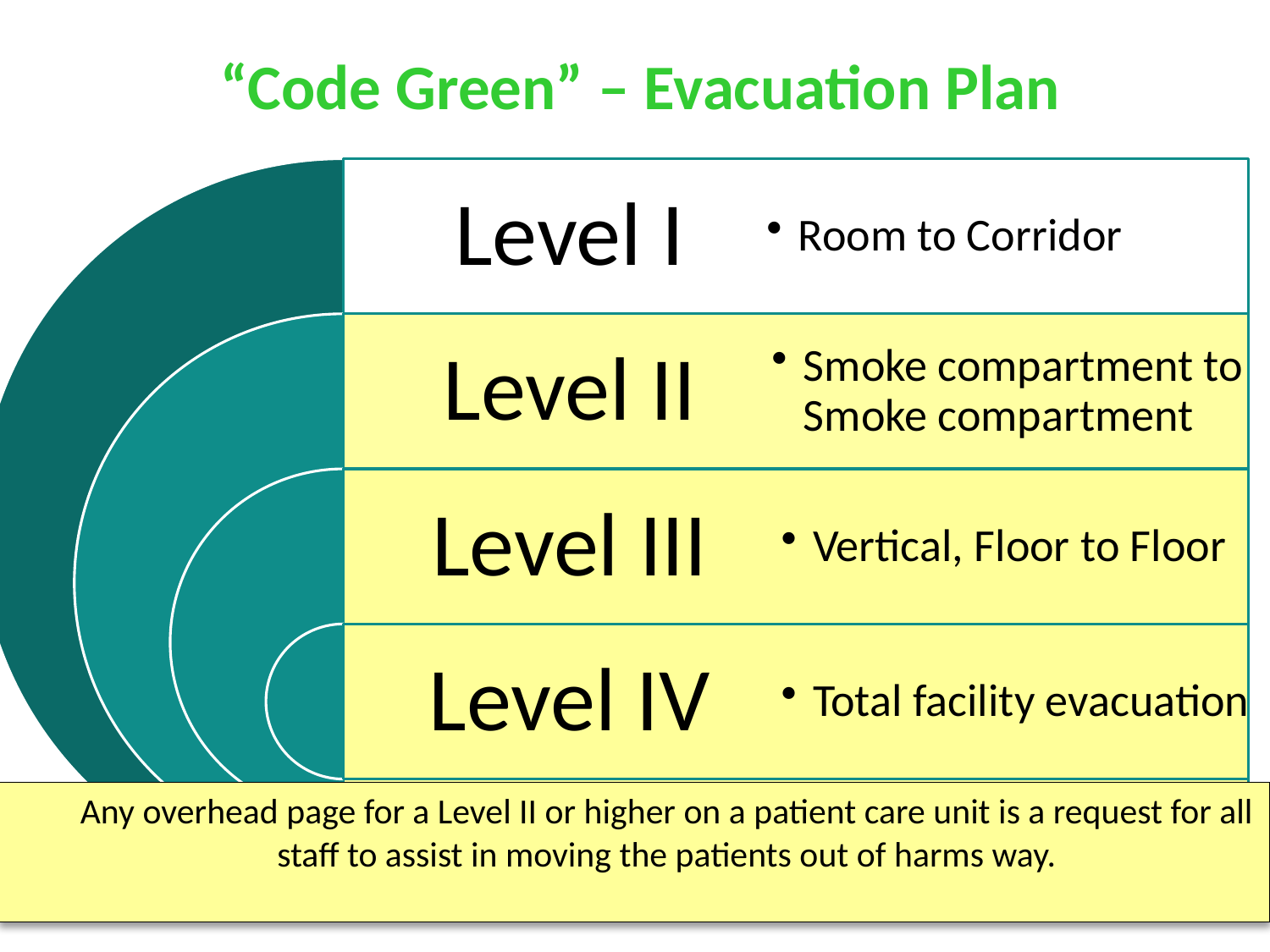

“Code Green” – Evacuation Plan
Level I
Level II
Level III
Level IV
Room to Corridor
Smoke compartment to Smoke compartment
Vertical, Floor to Floor
Total facility evacuation
Any overhead page for a Level II or higher on a patient care unit is a request for all staff to assist in moving the patients out of harms way.